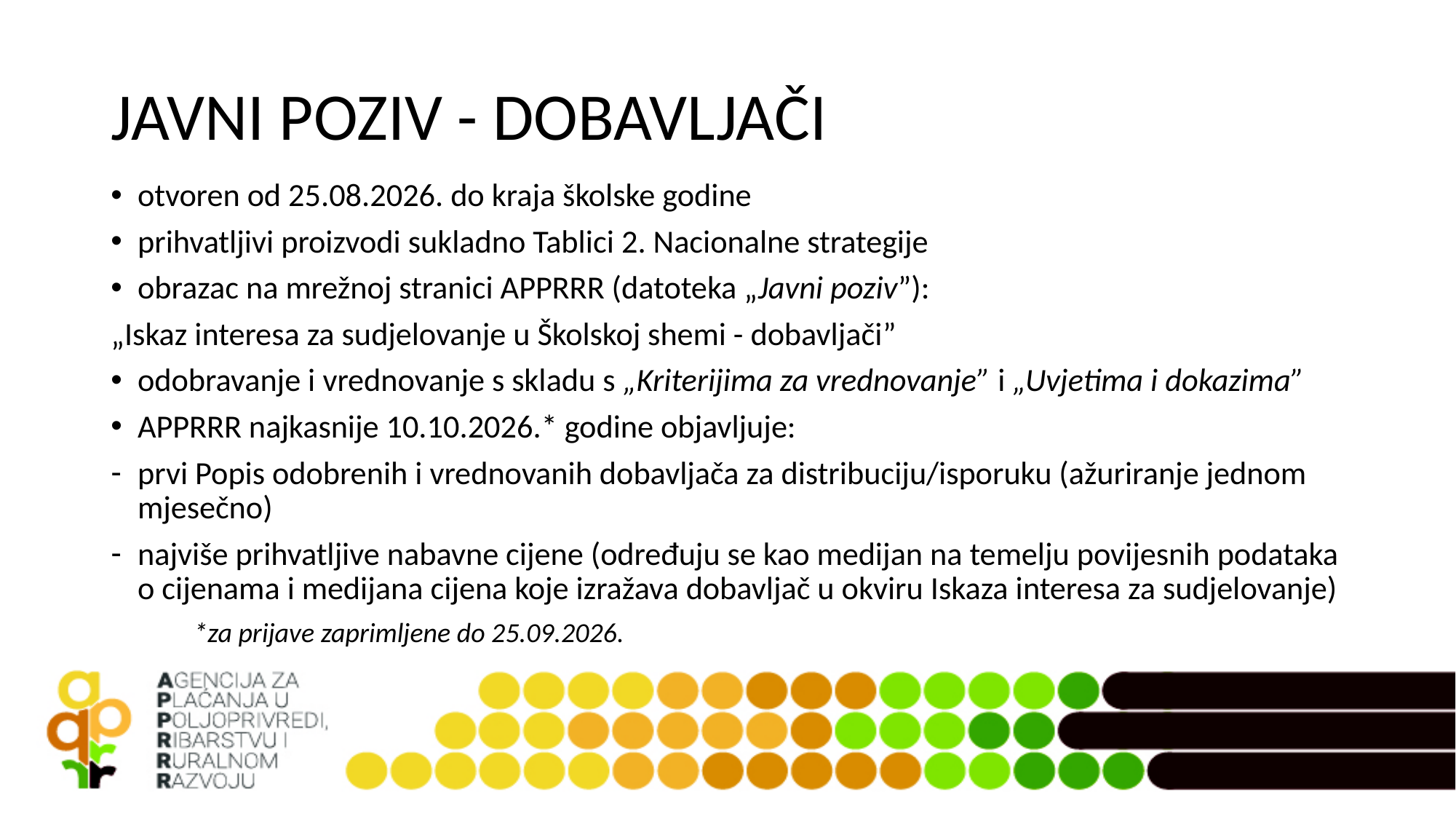

# JAVNI POZIV - DOBAVLJAČI
otvoren od 25.08.2026. do kraja školske godine
prihvatljivi proizvodi sukladno Tablici 2. Nacionalne strategije
obrazac na mrežnoj stranici APPRRR (datoteka „Javni poziv”):
„Iskaz interesa za sudjelovanje u Školskoj shemi - dobavljači”
odobravanje i vrednovanje s skladu s „Kriterijima za vrednovanje” i „Uvjetima i dokazima”
APPRRR najkasnije 10.10.2026.* godine objavljuje:
prvi Popis odobrenih i vrednovanih dobavljača za distribuciju/isporuku (ažuriranje jednom mjesečno)
najviše prihvatljive nabavne cijene (određuju se kao medijan na temelju povijesnih podataka o cijenama i medijana cijena koje izražava dobavljač u okviru Iskaza interesa za sudjelovanje)
						*za prijave zaprimljene do 25.09.2026.